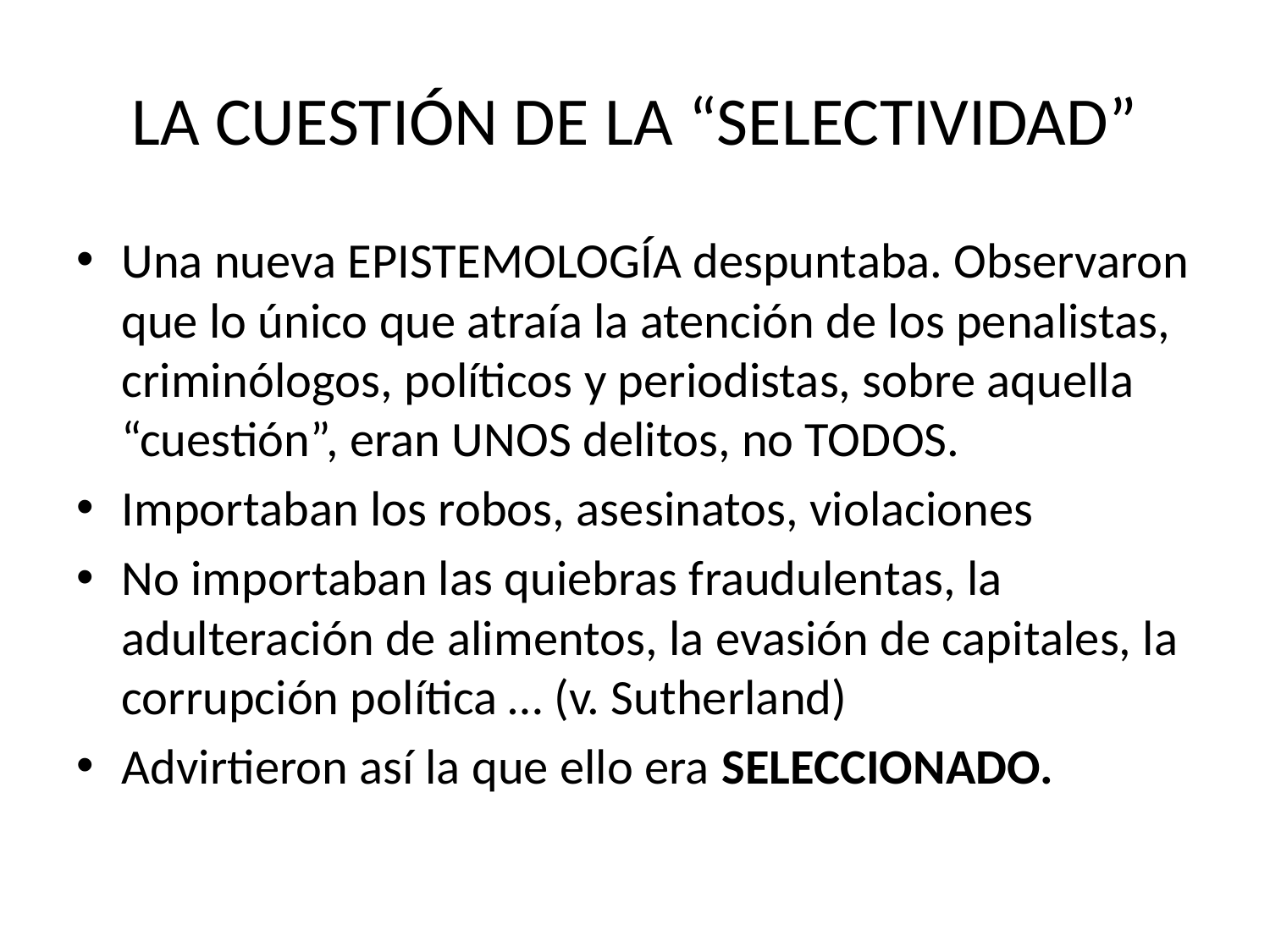

# LA CUESTIÓN DE LA “SELECTIVIDAD”
Una nueva EPISTEMOLOGÍA despuntaba. Observaron que lo único que atraía la atención de los penalistas, criminólogos, políticos y periodistas, sobre aquella “cuestión”, eran UNOS delitos, no TODOS.
Importaban los robos, asesinatos, violaciones
No importaban las quiebras fraudulentas, la adulteración de alimentos, la evasión de capitales, la corrupción política … (v. Sutherland)
Advirtieron así la que ello era SELECCIONADO.